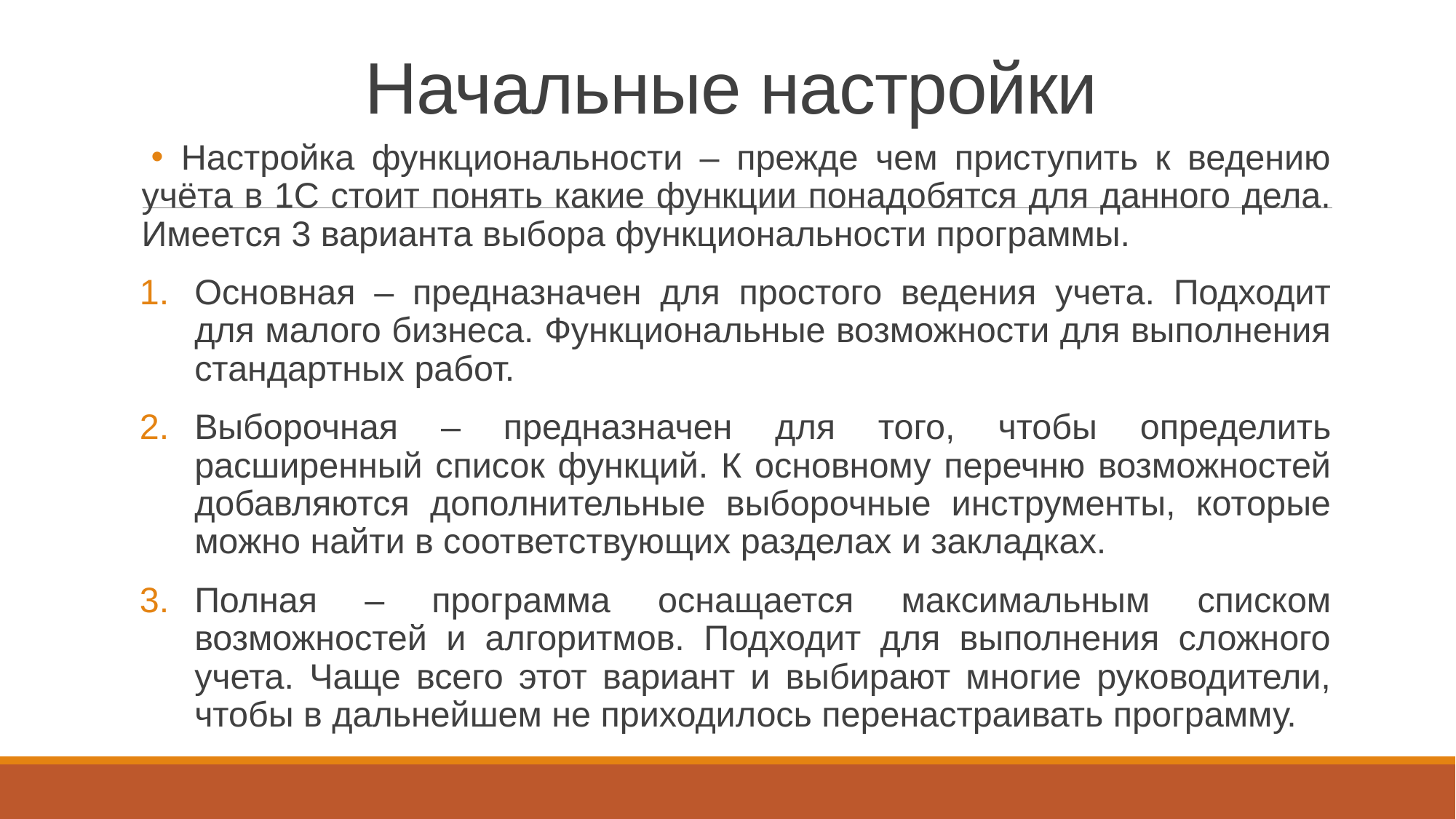

# Начальные настройки
 Настройка функциональности – прежде чем приступить к ведению учёта в 1С стоит понять какие функции понадобятся для данного дела. Имеется 3 варианта выбора функциональности программы.
Основная – предназначен для простого ведения учета. Подходит для малого бизнеса. Функциональные возможности для выполнения стандартных работ.
Выборочная – предназначен для того, чтобы определить расширенный список функций. К основному перечню возможностей добавляются дополнительные выборочные инструменты, которые можно найти в соответствующих разделах и закладках.
Полная – программа оснащается максимальным списком возможностей и алгоритмов. Подходит для выполнения сложного учета. Чаще всего этот вариант и выбирают многие руководители, чтобы в дальнейшем не приходилось перенастраивать программу.